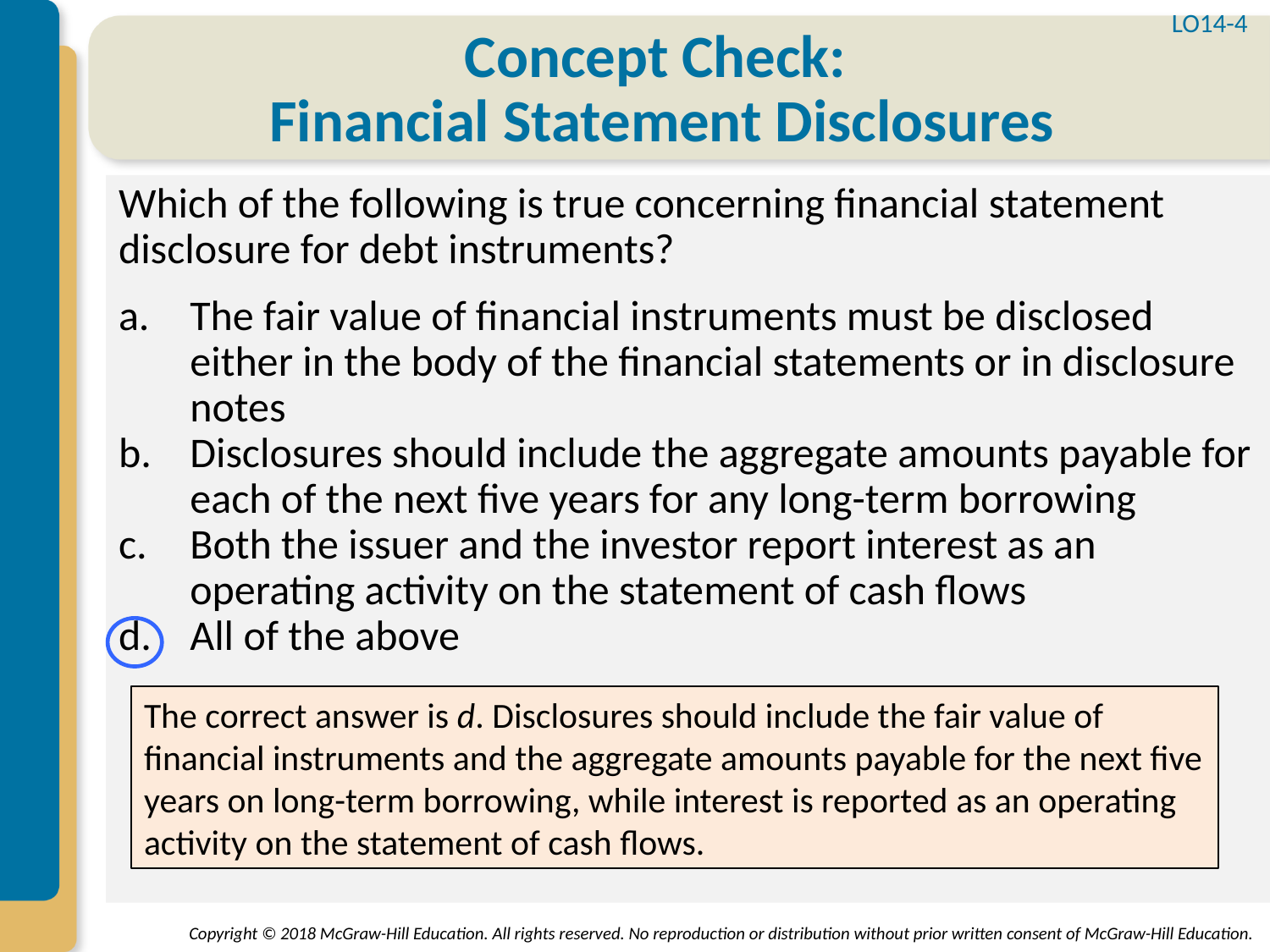

LO14-4
# Concept Check: Financial Statement Disclosures
Which of the following is true concerning financial statement disclosure for debt instruments?
The fair value of financial instruments must be disclosed either in the body of the financial statements or in disclosure notes
Disclosures should include the aggregate amounts payable for each of the next five years for any long-term borrowing
Both the issuer and the investor report interest as an operating activity on the statement of cash flows
All of the above

The correct answer is d. Disclosures should include the fair value of financial instruments and the aggregate amounts payable for the next five years on long-term borrowing, while interest is reported as an operating activity on the statement of cash flows.